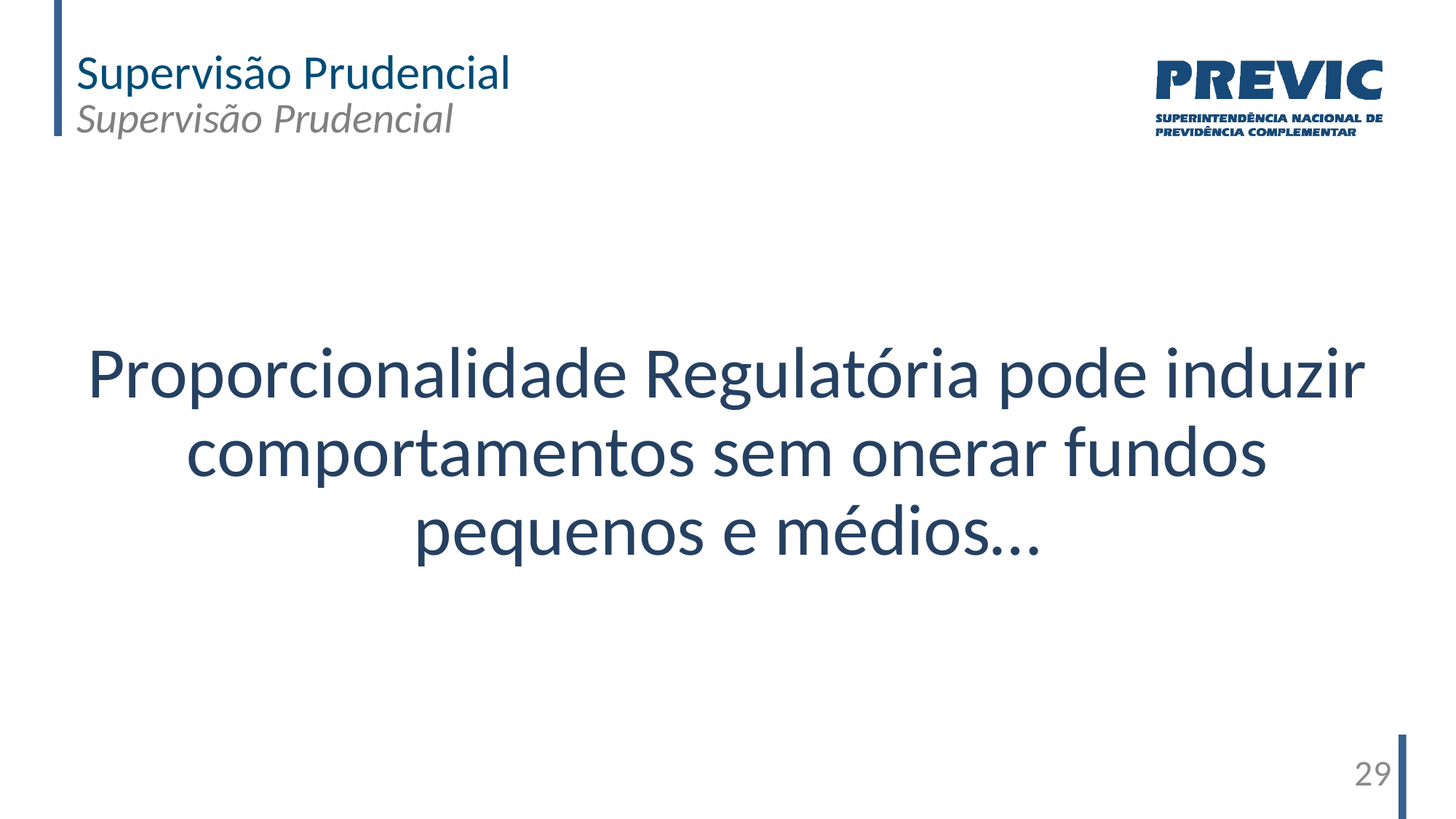

Supervisão Prudencial
Supervisão Prudencial
Proporcionalidade Regulatória pode induzir comportamentos sem onerar fundos pequenos e médios…